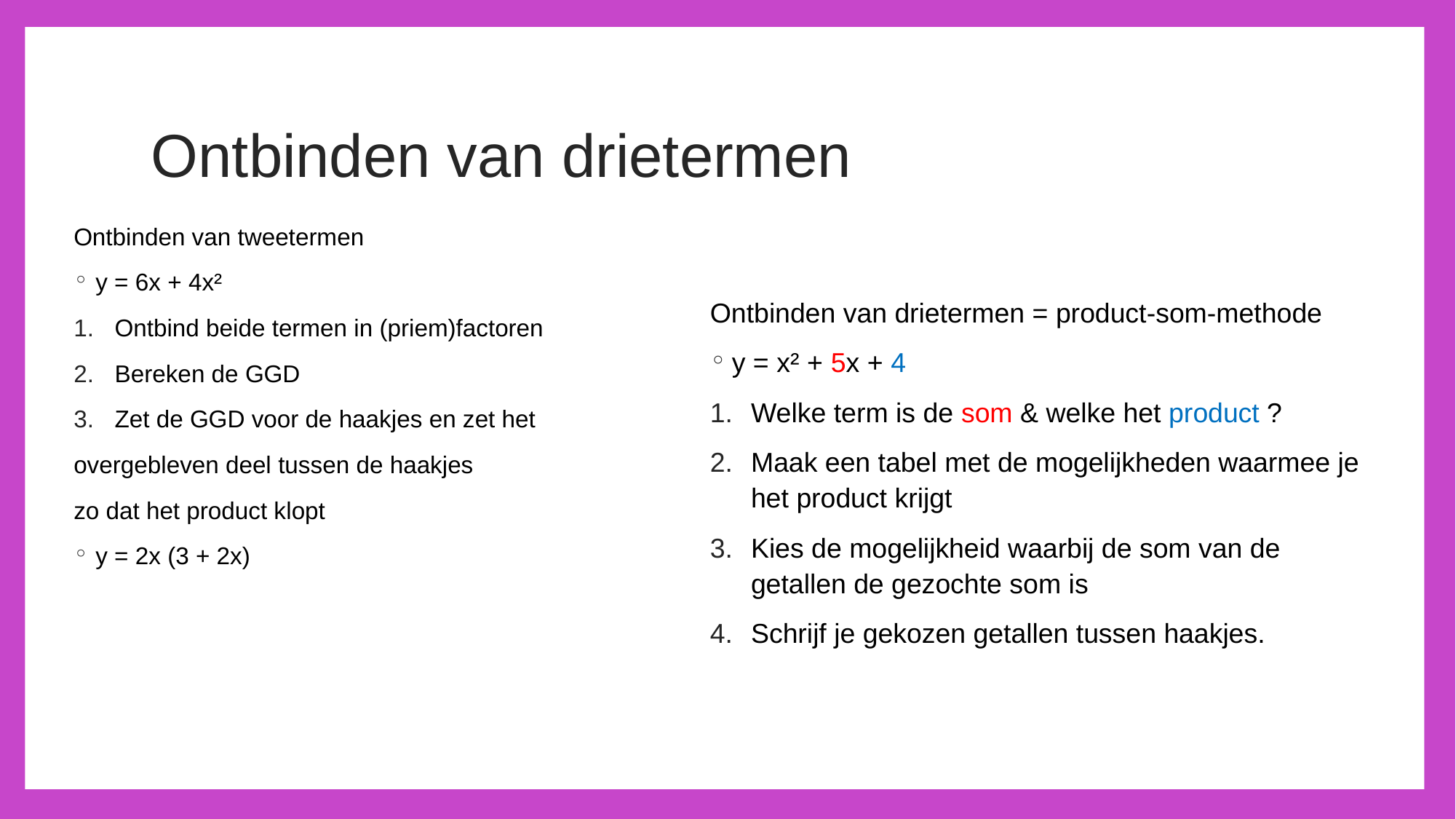

# Ontbinden van drietermen
Ontbinden van tweetermen
y = 6x + 4x²
Ontbind beide termen in (priem)factoren
Bereken de GGD
Zet de GGD voor de haakjes en zet het
overgebleven deel tussen de haakjes
zo dat het product klopt
y = 2x (3 + 2x)
Ontbinden van drietermen = product-som-methode
y = x² + 5x + 4
Welke term is de som & welke het product ?
Maak een tabel met de mogelijkheden waarmee je het product krijgt
Kies de mogelijkheid waarbij de som van de getallen de gezochte som is
Schrijf je gekozen getallen tussen haakjes.